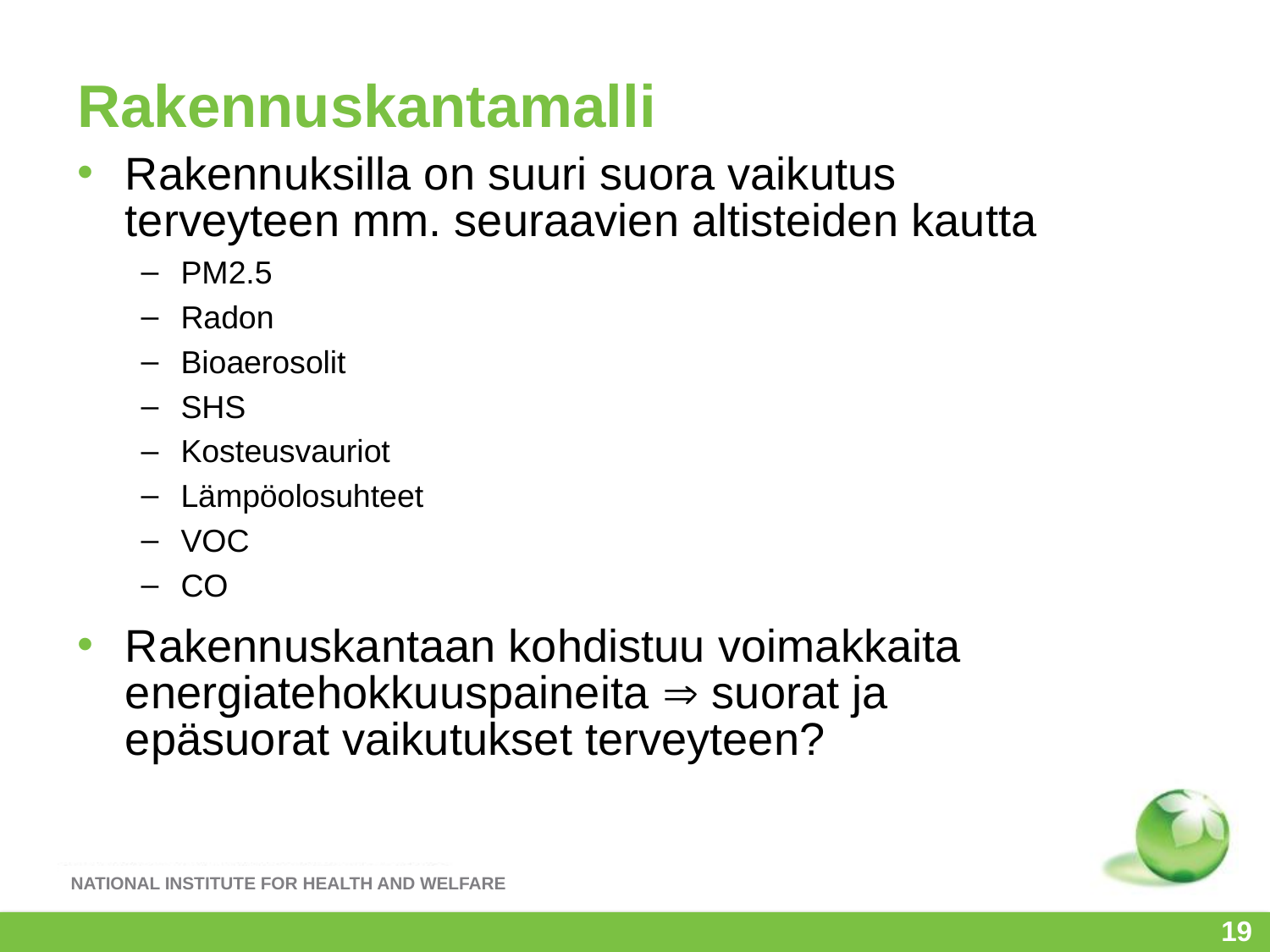

# Rakennuskantamalli
Rakennuksilla on suuri suora vaikutus terveyteen mm. seuraavien altisteiden kautta
PM2.5
Radon
Bioaerosolit
SHS
Kosteusvauriot
Lämpöolosuhteet
VOC
CO
Rakennuskantaan kohdistuu voimakkaita energiatehokkuuspaineita ⇒ suorat ja epäsuorat vaikutukset terveyteen?
19